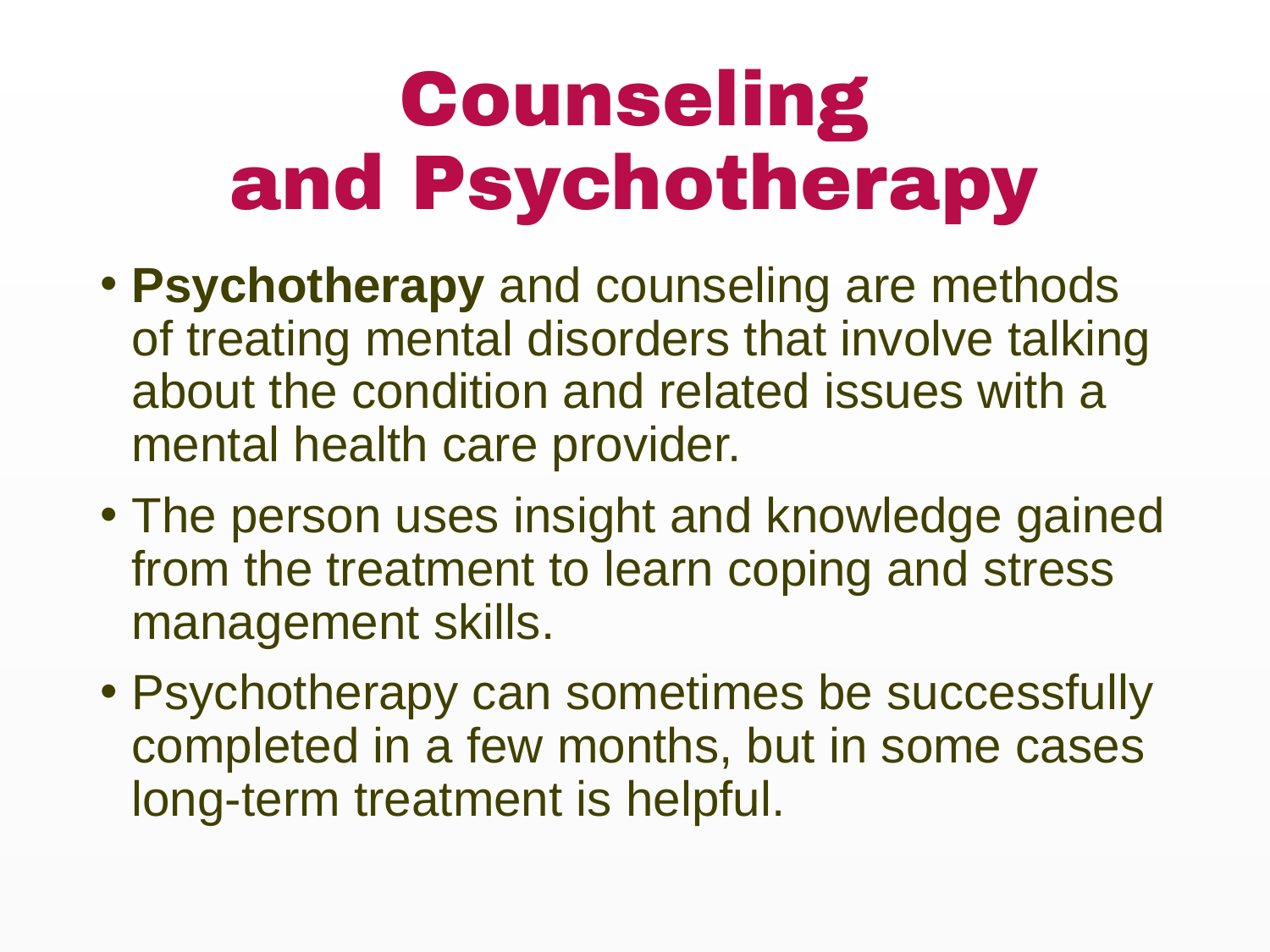

# Counseling and Psychotherapy
Psychotherapy and counseling are methods of treating mental disorders that involve talking about the condition and related issues with a mental health care provider.
The person uses insight and knowledge gained from the treatment to learn coping and stress management skills.
Psychotherapy can sometimes be successfully completed in a few months, but in some cases long-term treatment is helpful.